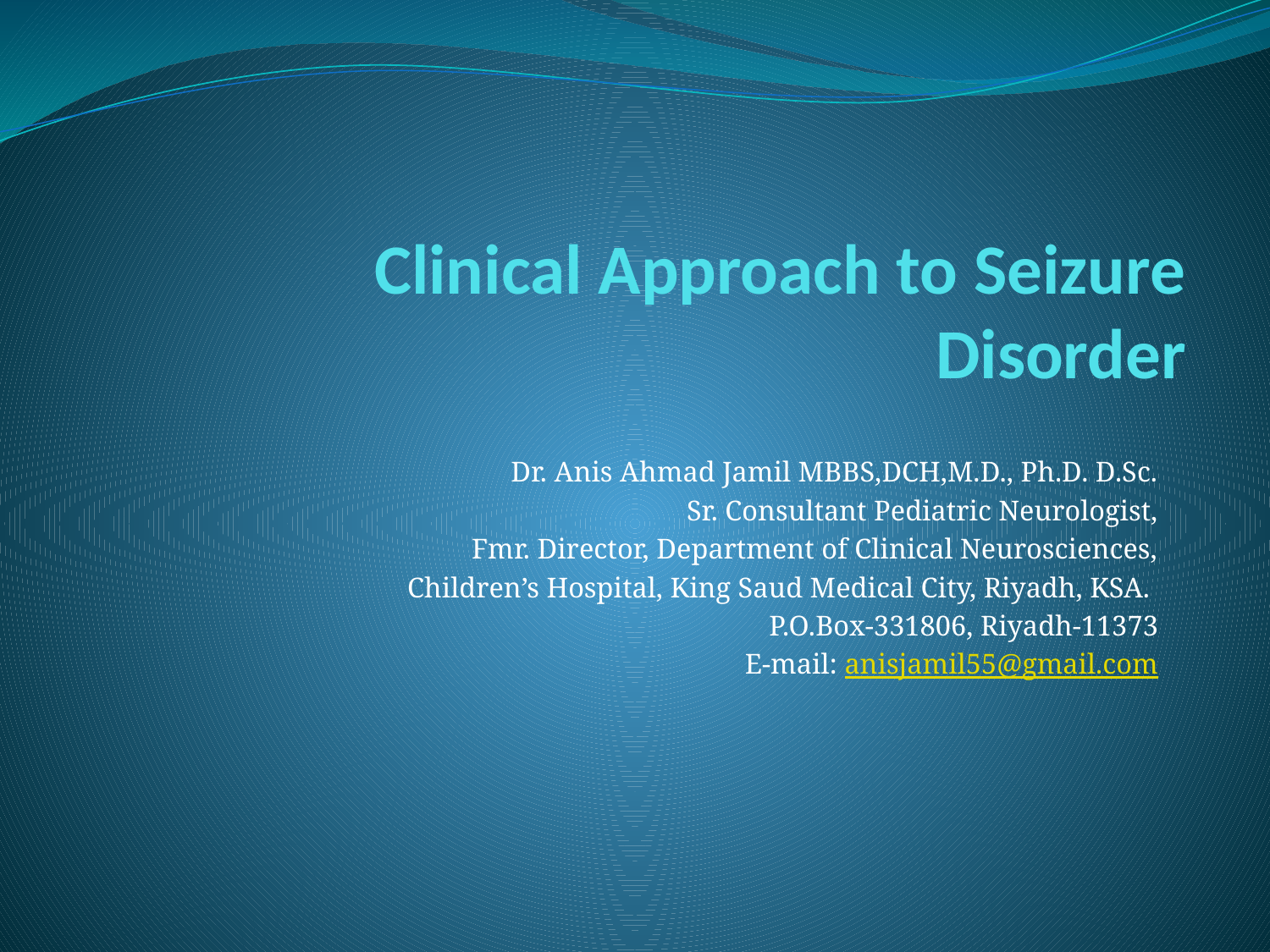

# Clinical Approach to Seizure Disorder
Dr. Anis Ahmad Jamil MBBS,DCH,M.D., Ph.D. D.Sc.
Sr. Consultant Pediatric Neurologist,
Fmr. Director, Department of Clinical Neurosciences,
Children’s Hospital, King Saud Medical City, Riyadh, KSA.
 P.O.Box-331806, Riyadh-11373
E-mail: anisjamil55@gmail.com